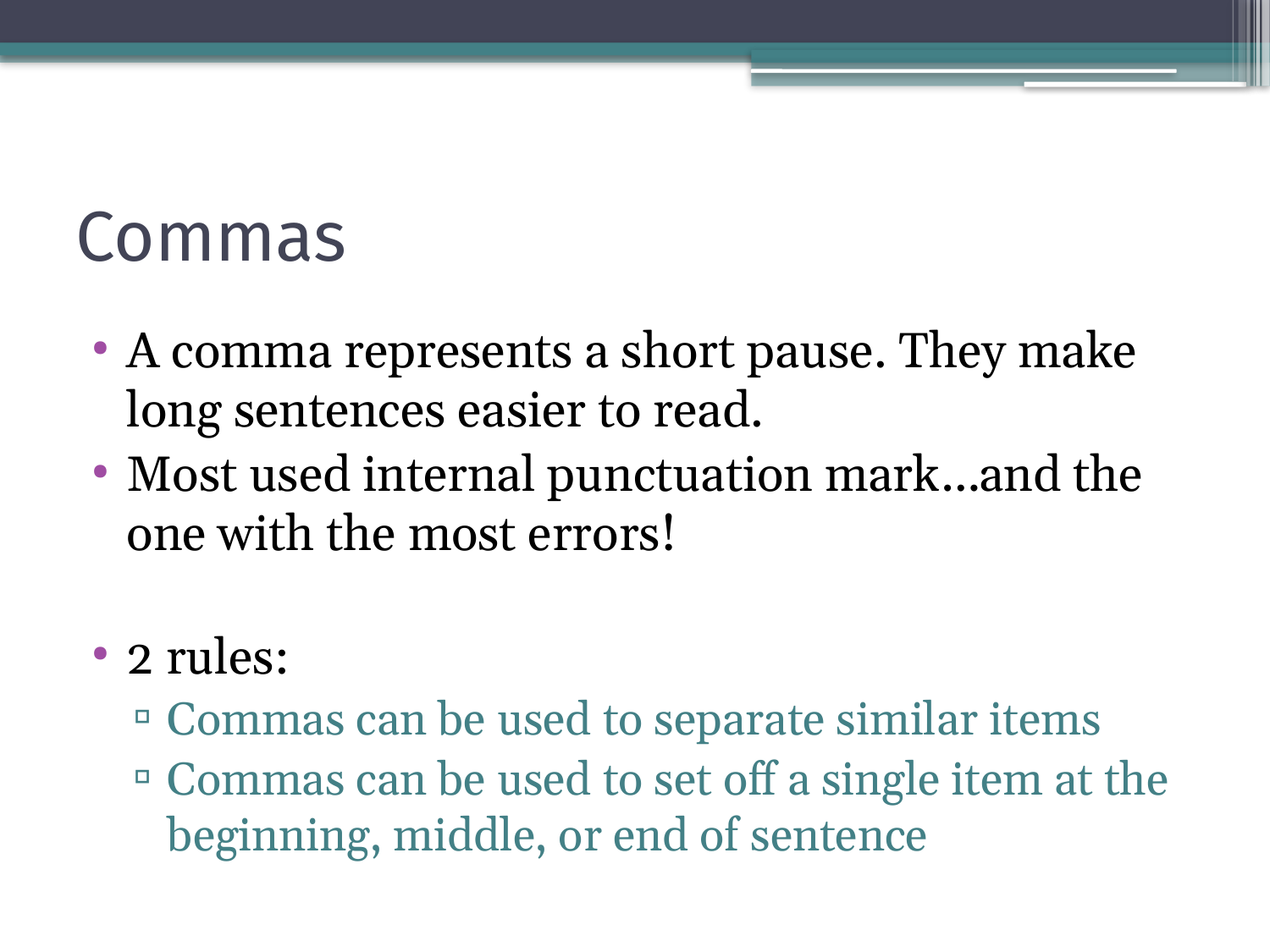

# Commas
A comma represents a short pause. They make long sentences easier to read.
Most used internal punctuation mark…and the one with the most errors!
2 rules:
Commas can be used to separate similar items
Commas can be used to set off a single item at the beginning, middle, or end of sentence